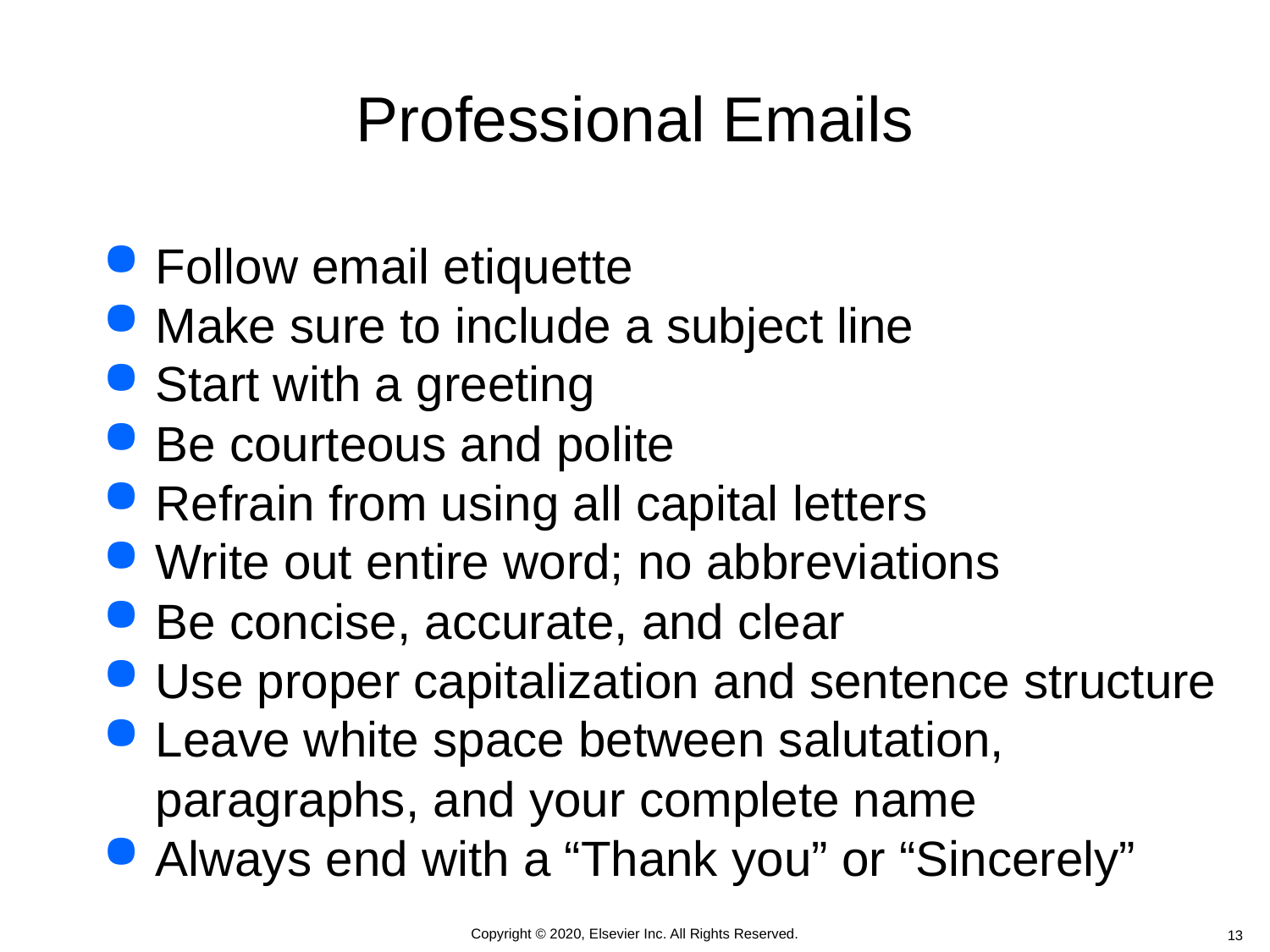

# Professional Emails
Follow email etiquette
Make sure to include a subject line
Start with a greeting
Be courteous and polite
Refrain from using all capital letters
Write out entire word; no abbreviations
Be concise, accurate, and clear
Use proper capitalization and sentence structure
Leave white space between salutation, paragraphs, and your complete name
Always end with a “Thank you” or “Sincerely”
 13